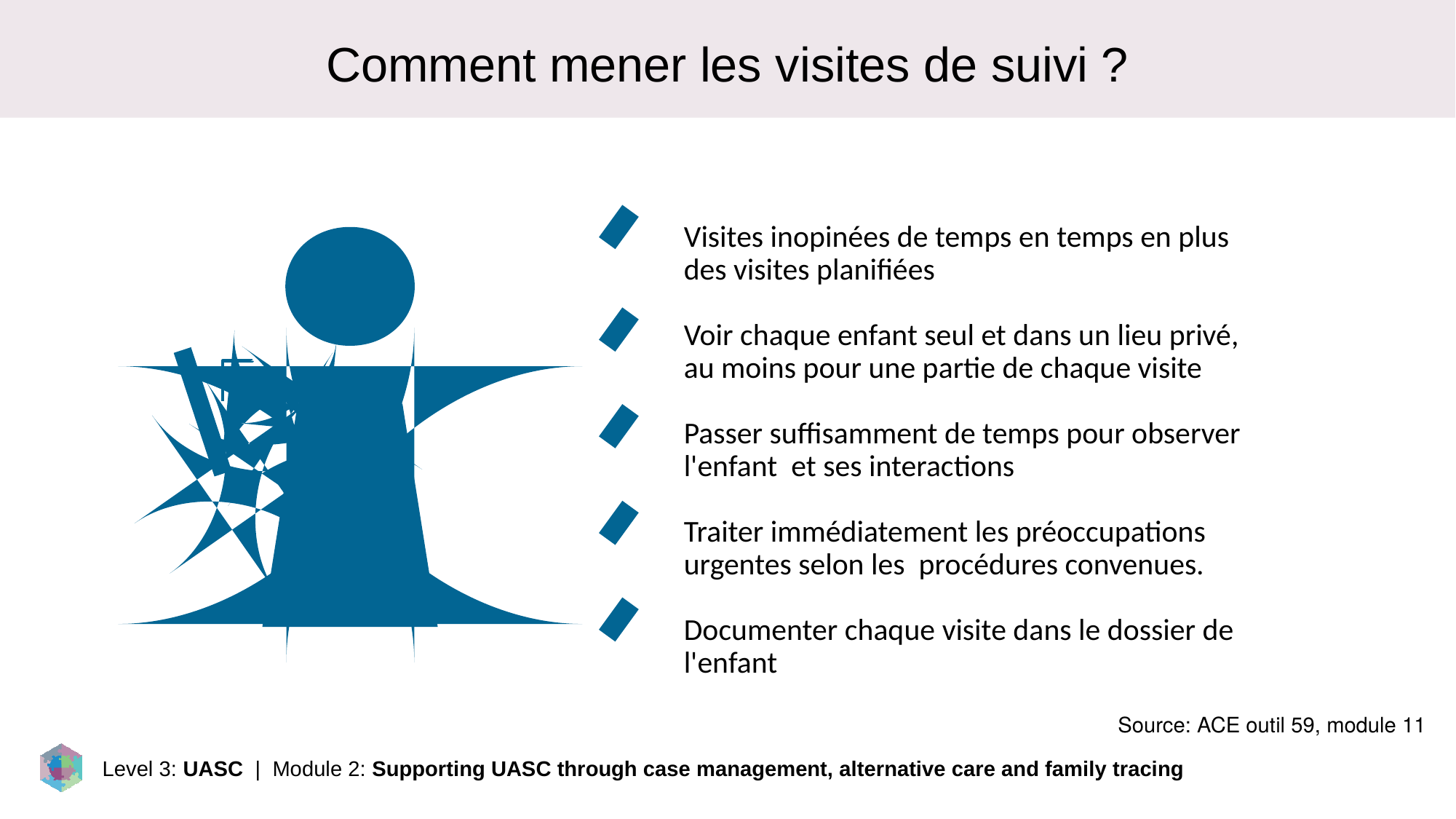

Comment mener les visites de suivi ?

Visites inopinées de temps en temps en plus des visites planifiées

Voir chaque enfant seul et dans un lieu privé, au moins pour une partie de chaque visite

Passer suffisamment de temps pour observer l'enfant  et ses interactions

Traiter immédiatement les préoccupations urgentes selon les  procédures convenues.

Documenter chaque visite dans le dossier de l'enfant

Source: ACE outil 59, module 11